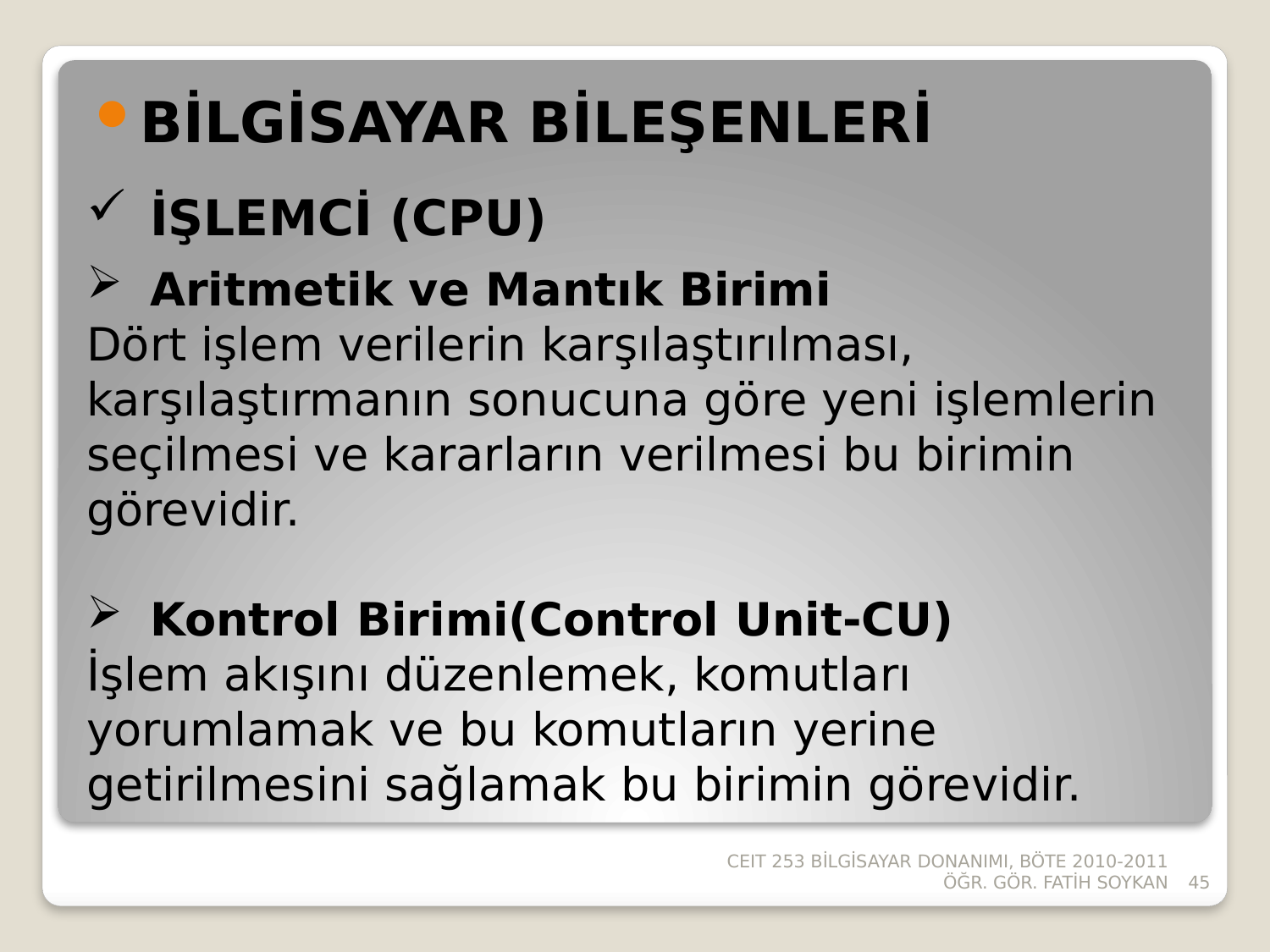

BİLGİSAYAR BİLEŞENLERİ

İŞLEMCİ (CPU)
Aritmetik ve Mantık Birimi
Dört işlem verilerin karşılaştırılması, karşılaştırmanın sonucuna göre yeni işlemlerin seçilmesi ve kararların verilmesi bu birimin görevidir.

Kontrol Birimi(Control Unit-CU)
İşlem akışını düzenlemek, komutları yorumlamak ve bu komutların yerine getirilmesini sağlamak bu birimin görevidir.
CEIT 253 BİLGİSAYAR DONANIMI, BÖTE 2010-2011 ÖĞR. GÖR. FATİH SOYKAN
45